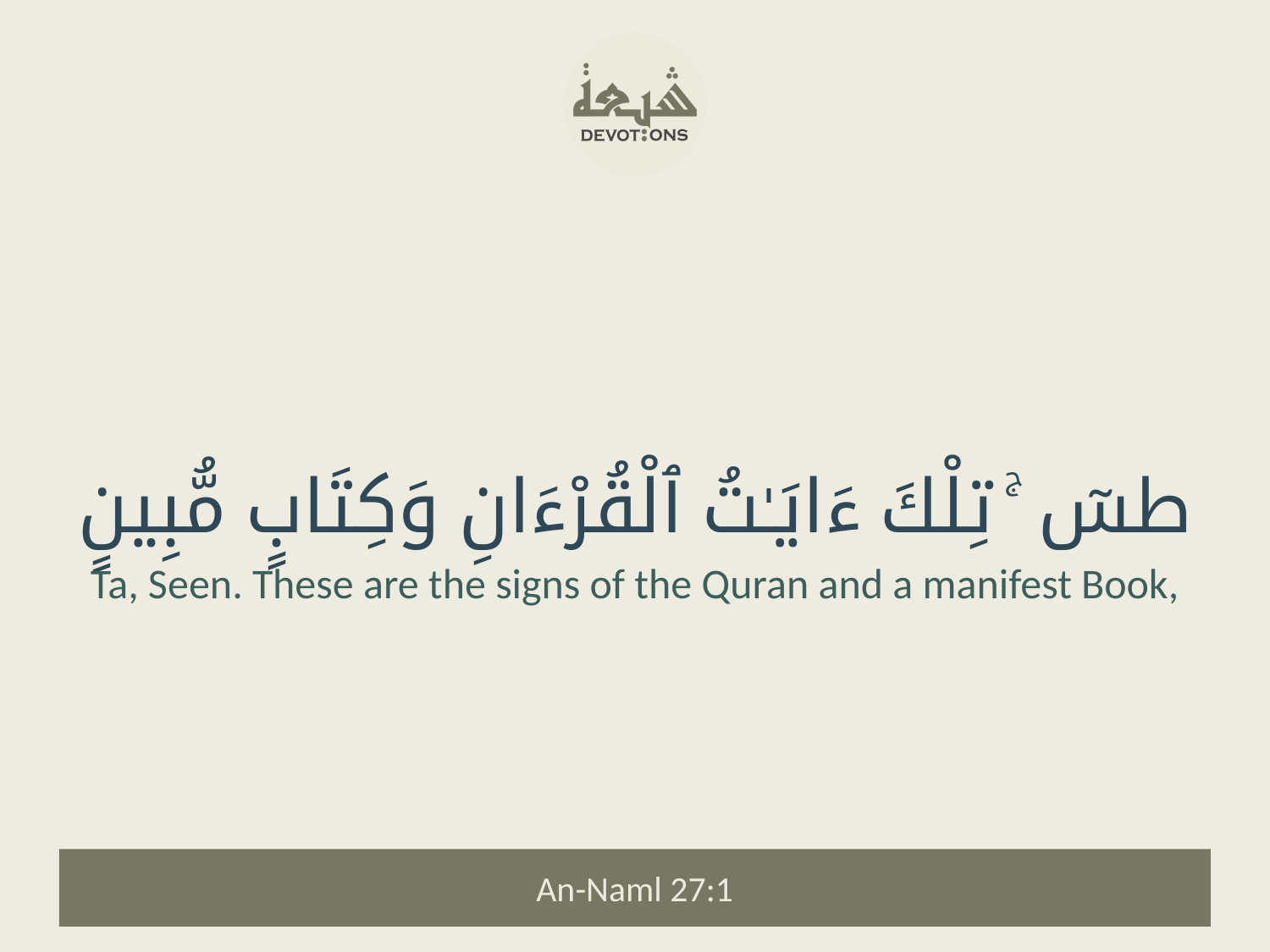

طسٓ ۚ تِلْكَ ءَايَـٰتُ ٱلْقُرْءَانِ وَكِتَابٍ مُّبِينٍ
Ta, Seen. These are the signs of the Quran and a manifest Book,
An-Naml 27:1